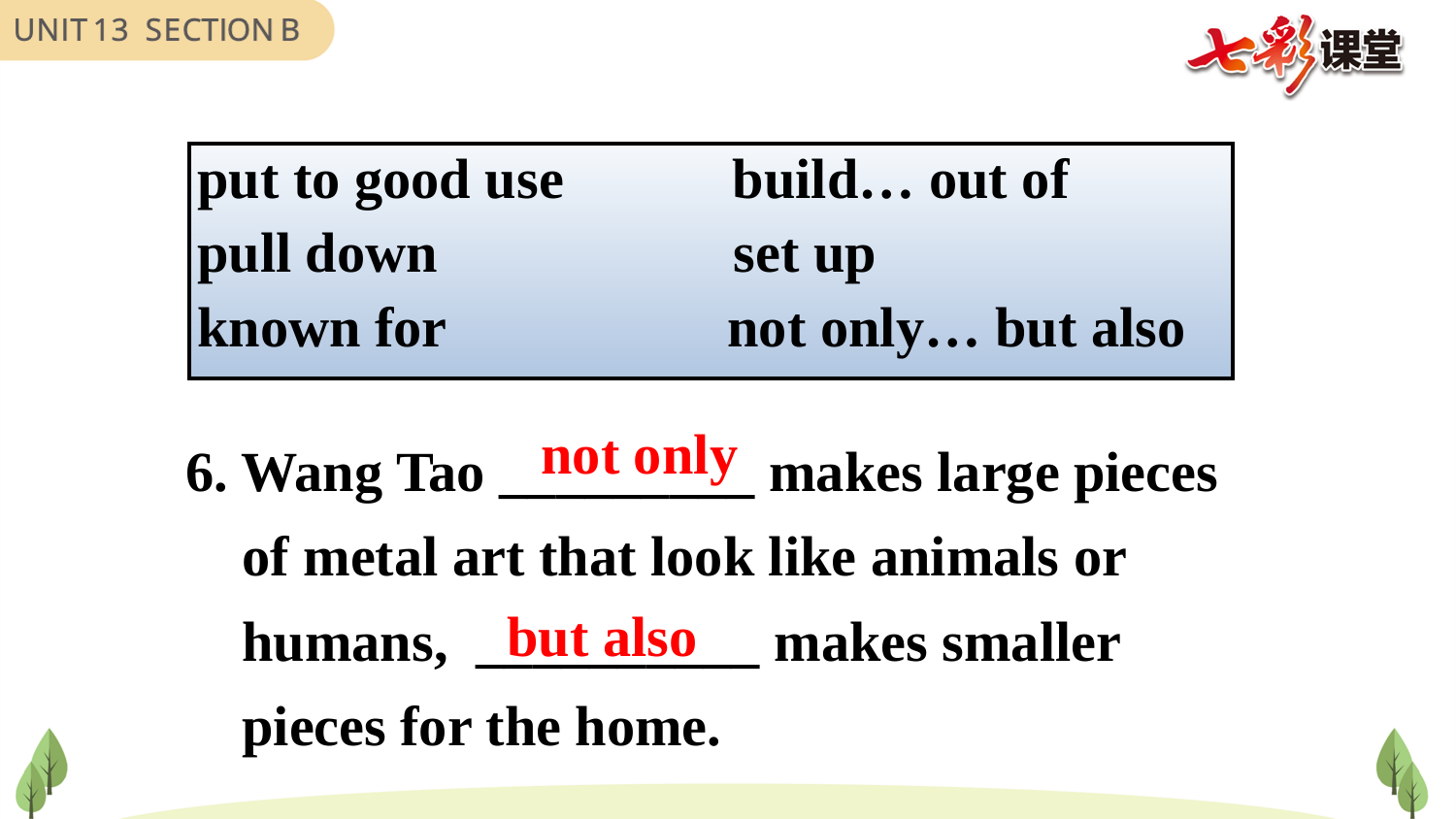

| put to good use build… out of pull down set up known for not only… but also |
| --- |
6. Wang Tao _________ makes large pieces
    of metal art that look like animals or
    humans,  __________ makes smaller
    pieces for the home.
not only
but also